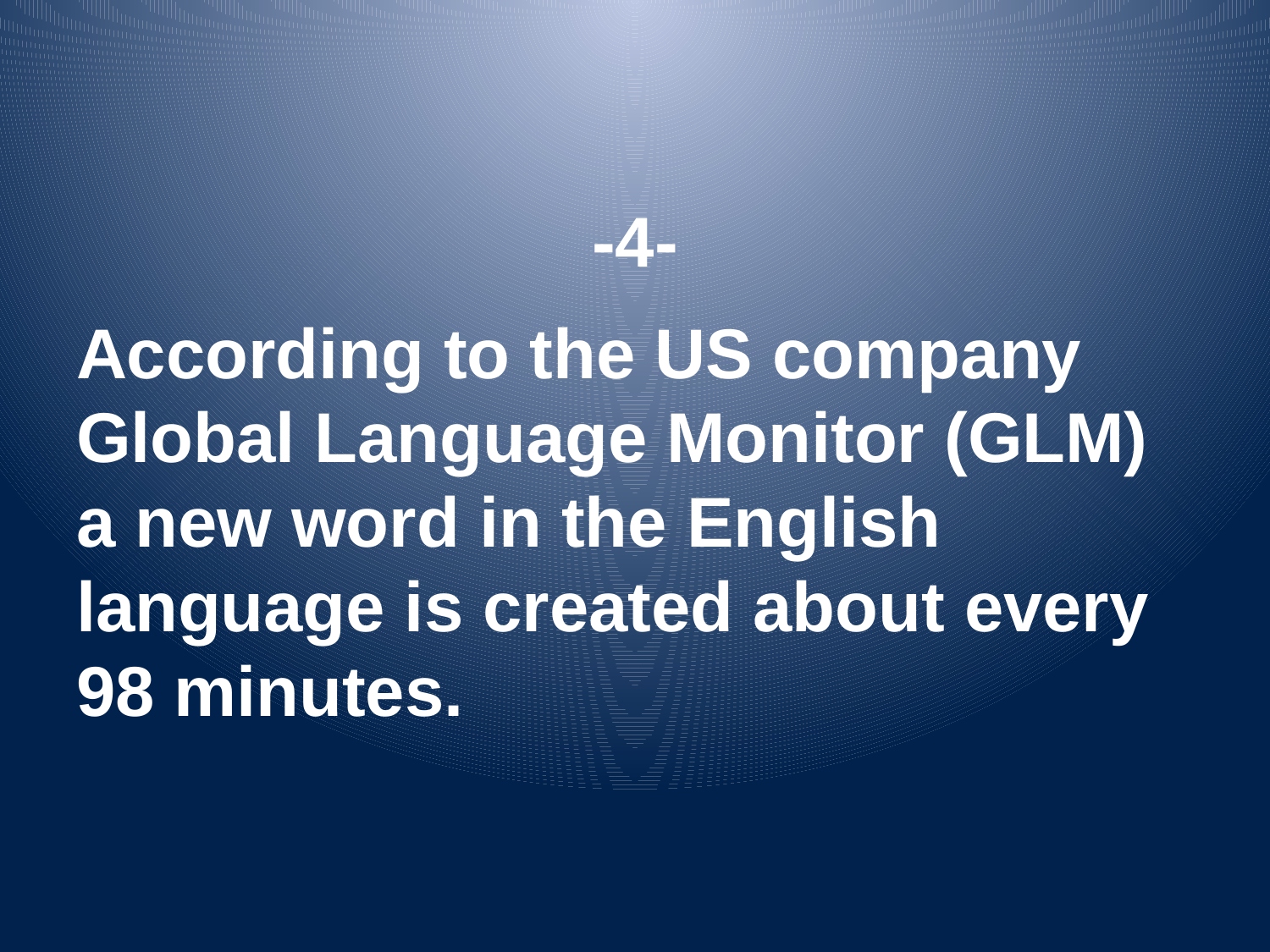

-4-

According to the US company Global Language Monitor (GLM) a new word in the English language is created about every 98 minutes.